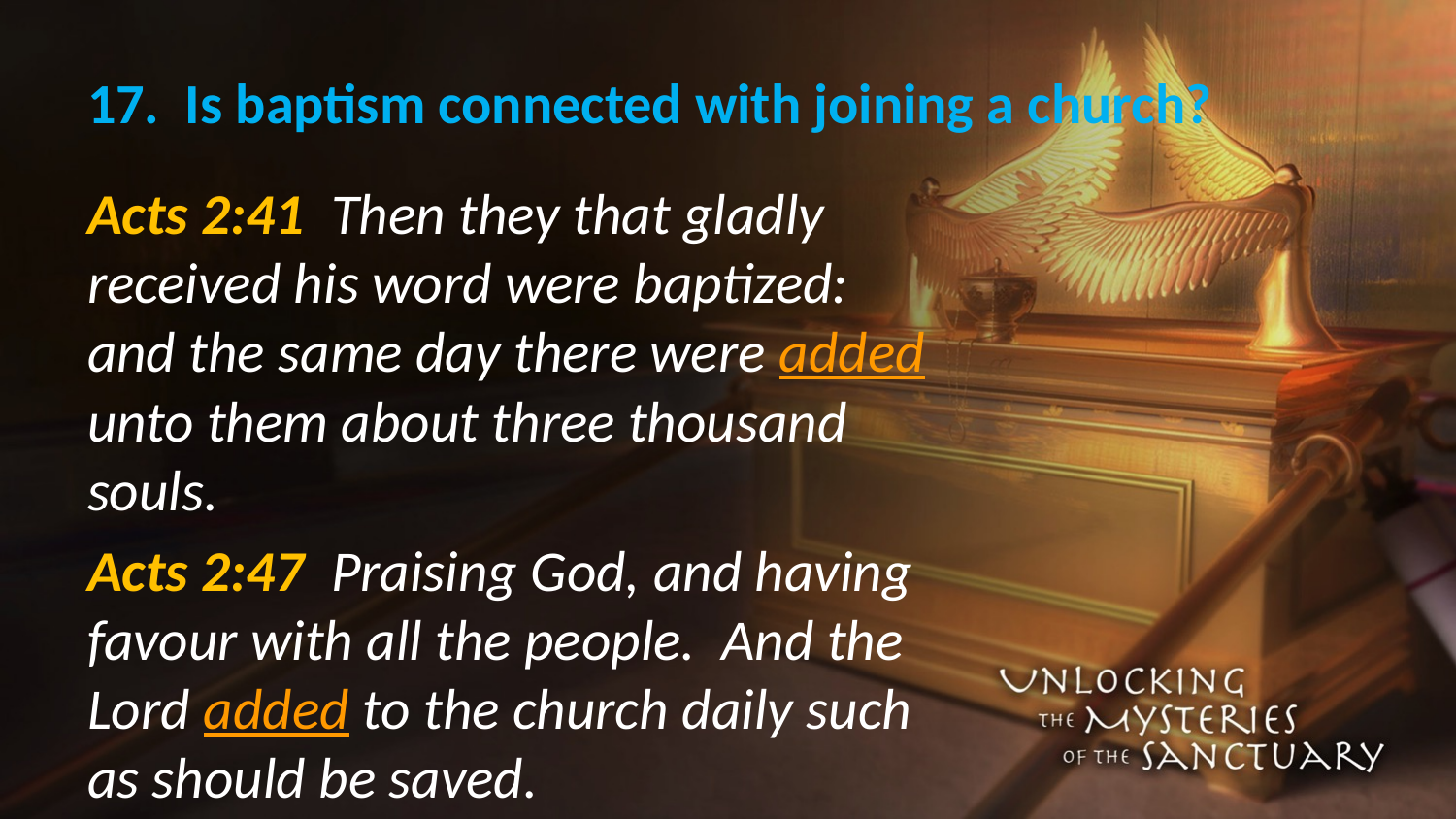

# 17.  Is baptism connected with joining a church?
Acts 2:41  Then they that gladly received his word were baptized: and the same day there were added unto them about three thousand souls.
Acts 2:47  Praising God, and having favour with all the people.  And the Lord added to the church daily such as should be saved.